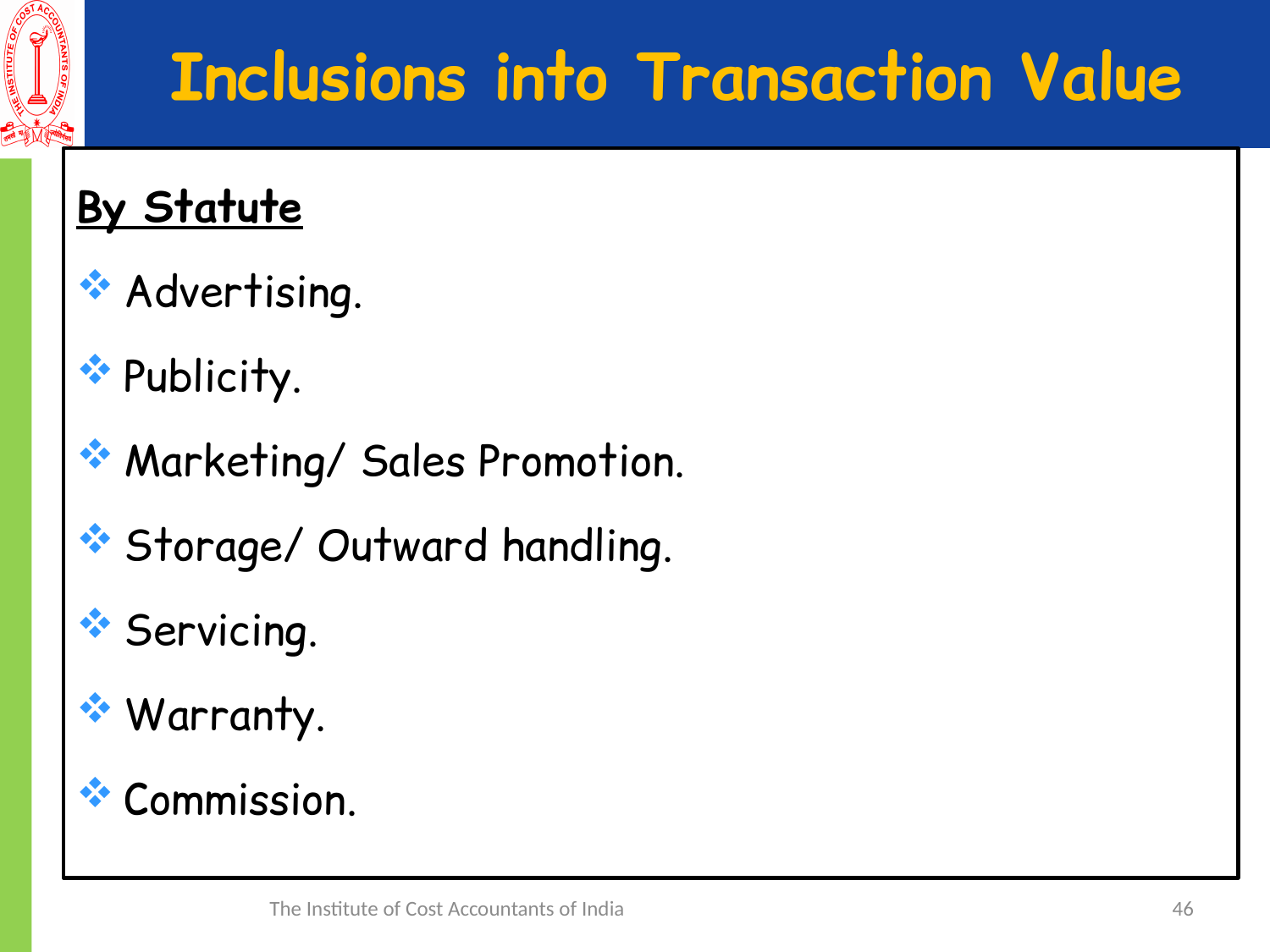

# Inclusions into Transaction Value
By Statute
Advertising.
Publicity.
Marketing/ Sales Promotion.
Storage/ Outward handling.
Servicing.
Warranty.
Commission.
The Institute of Cost Accountants of India
46